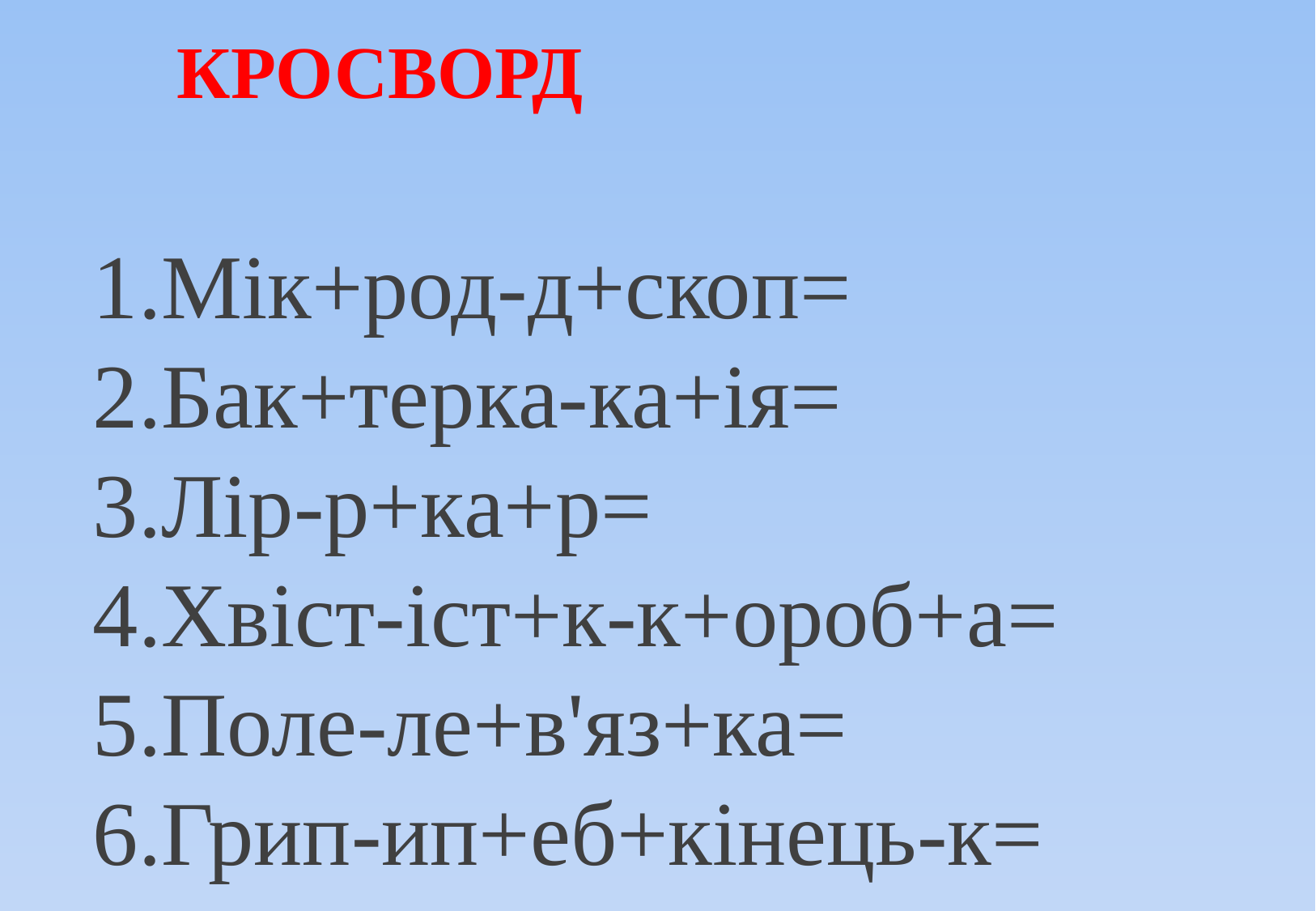

КРОСВОРД
1.Мік+род-д+скоп=
2.Бак+терка-ка+ія=
3.Лір-р+ка+р=
4.Хвіст-іст+к-к+ороб+а=
5.Поле-ле+в'яз+ка=
6.Грип-ип+еб+кінець-к=